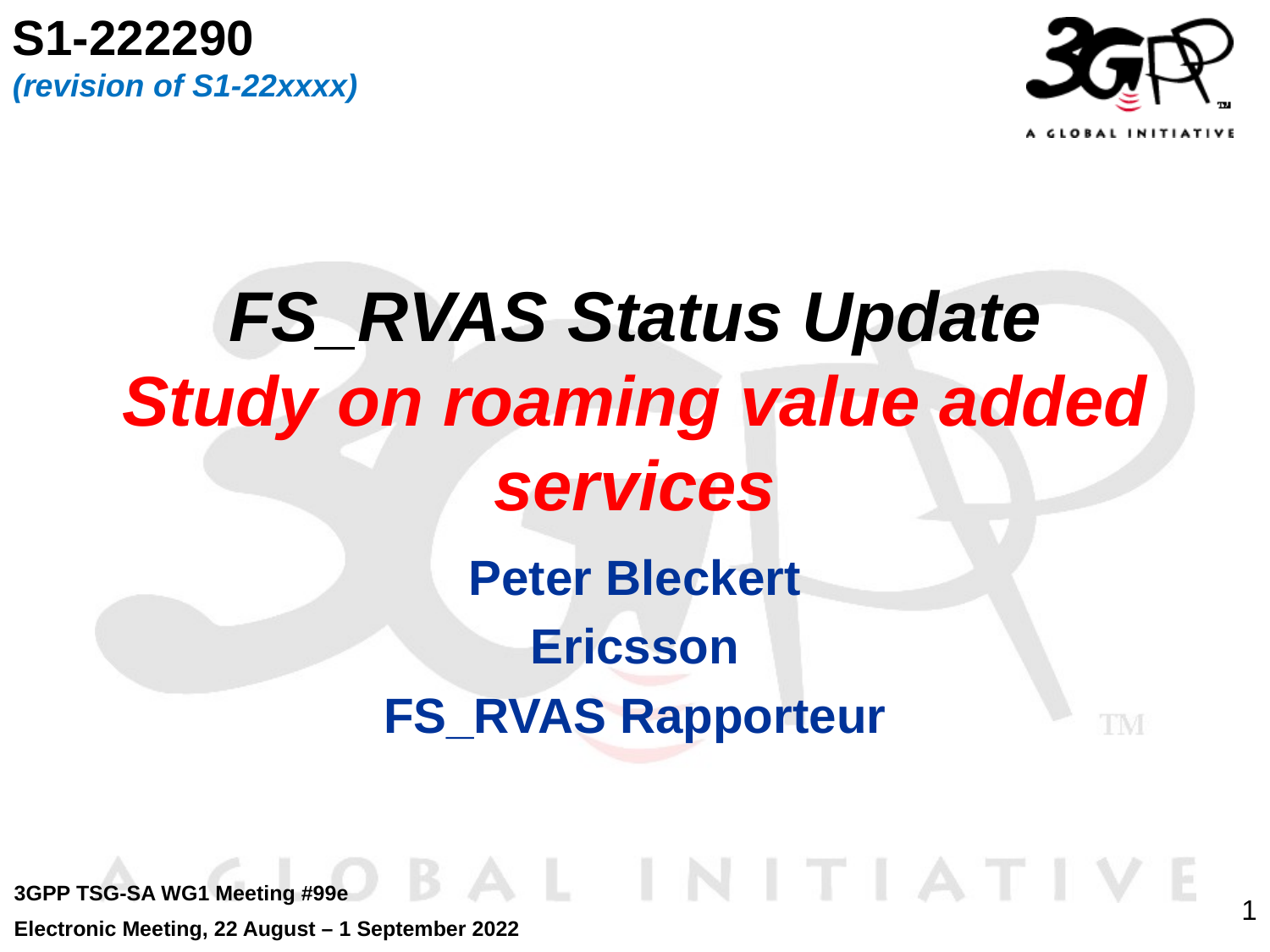

S1-222290
(revision of S1-22xxxx)
# FS_RVAS Status Update Study on roaming value added services
Peter Bleckert
Ericsson
FS_RVAS Rapporteur
3GPP TSG-SA WG1 Meeting #99e
Electronic Meeting, 22 August – 1 September 2022
1